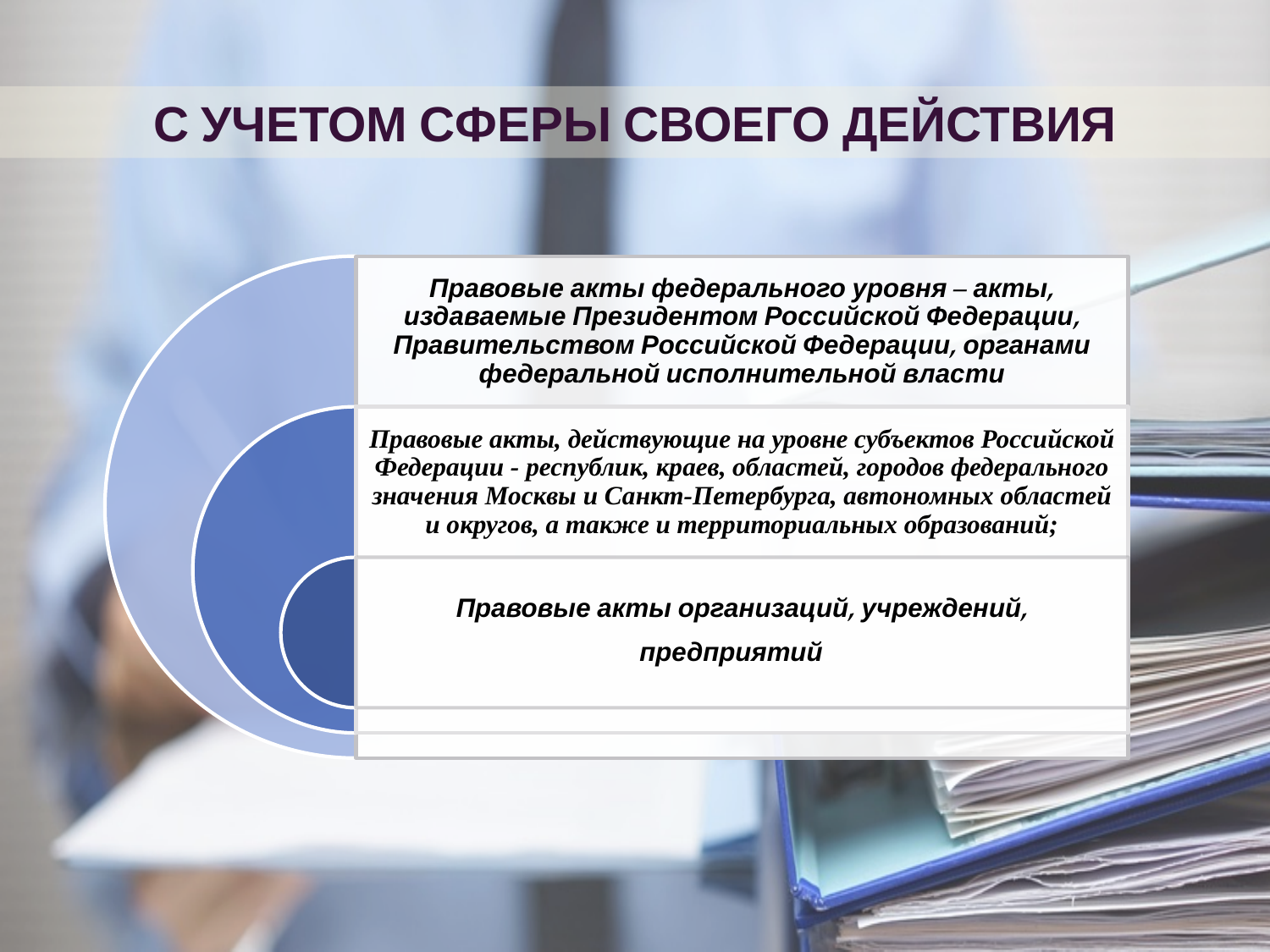

С УЧЕТОМ СФЕРЫ СВОЕГО ДЕЙСТВИЯ
Правовые акты федерального уровня – акты, издаваемые Президентом Российской Федерации, Правительством Российской Федерации, органами федеральной исполнительной власти
Правовые акты, действующие на уровне субъектов Российской Федерации - республик, краев, областей, городов федерального значения Москвы и Санкт-Петербурга, автономных областей и округов, а также и территориальных образований;
Правовые акты организаций, учреждений, предприятий.